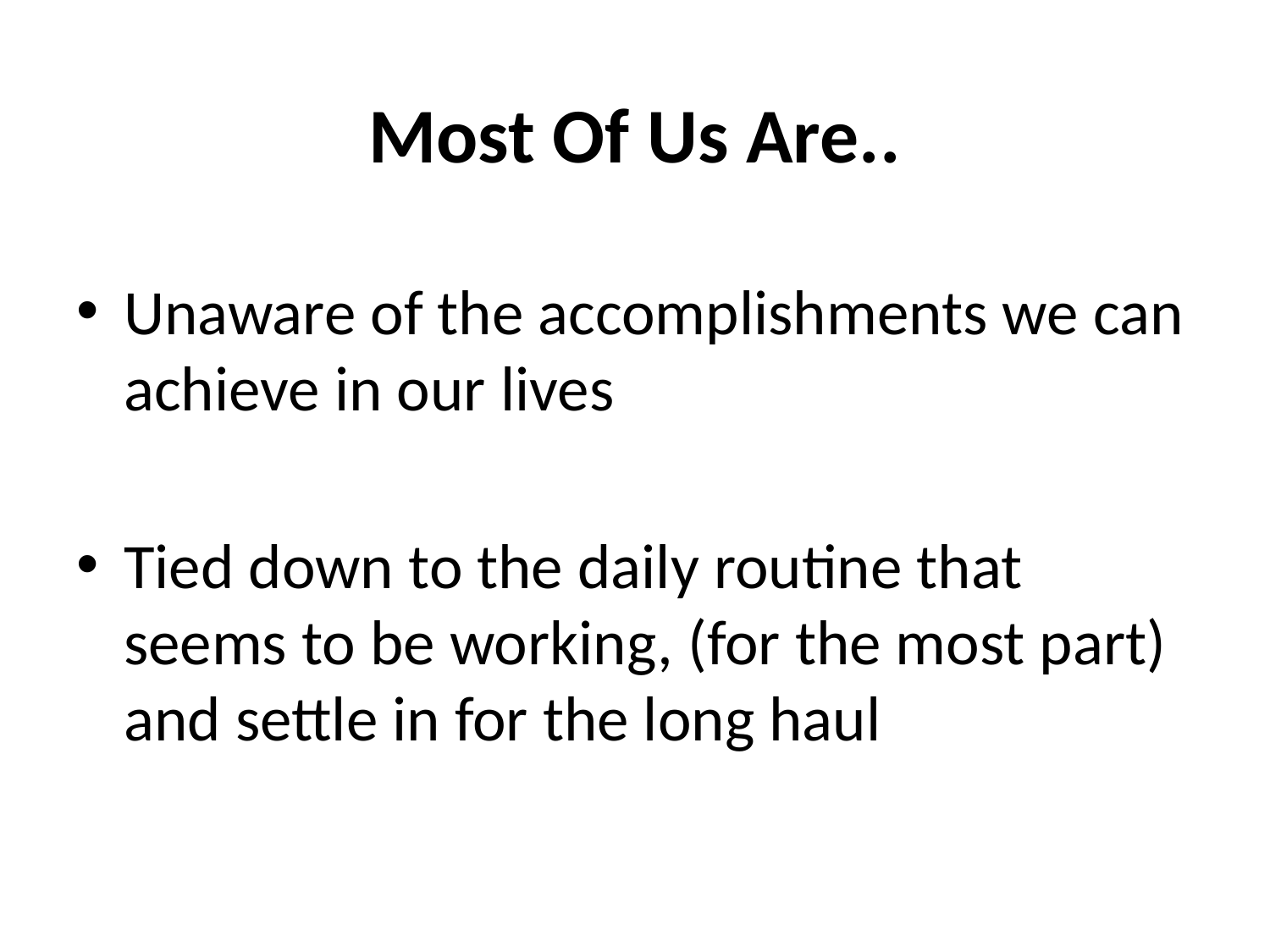

# Most Of Us Are..
Unaware of the accomplishments we can achieve in our lives

Tied down to the daily routine that seems to be working, (for the most part) and settle in for the long haul